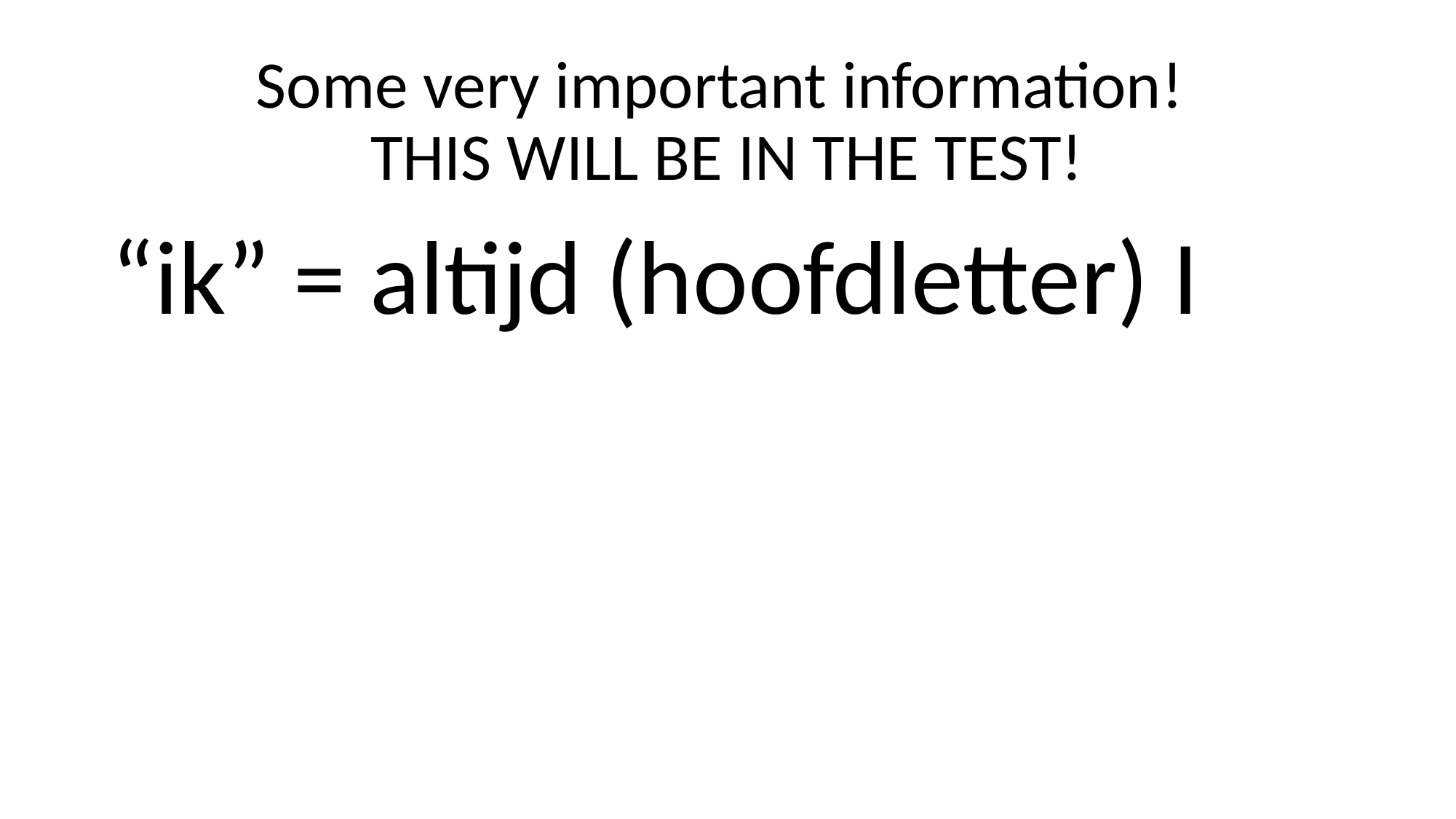

# Some very important information! THIS WILL BE IN THE TEST!
“ik” = altijd (hoofdletter) I